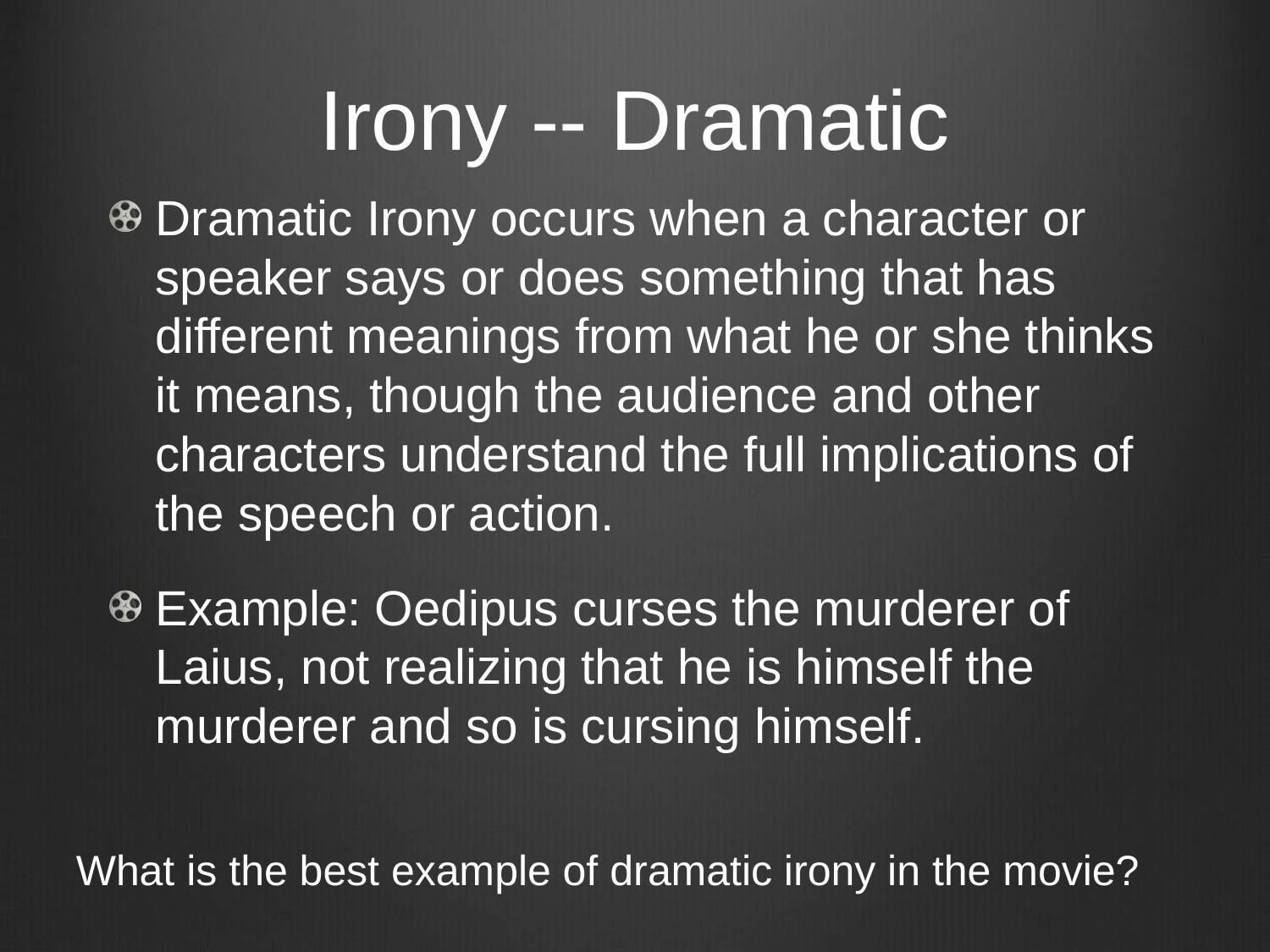

# Irony -- Dramatic
Dramatic Irony occurs when a character or speaker says or does something that has different meanings from what he or she thinks it means, though the audience and other characters understand the full implications of the speech or action.
Example: Oedipus curses the murderer of Laius, not realizing that he is himself the murderer and so is cursing himself.
What is the best example of dramatic irony in the movie?